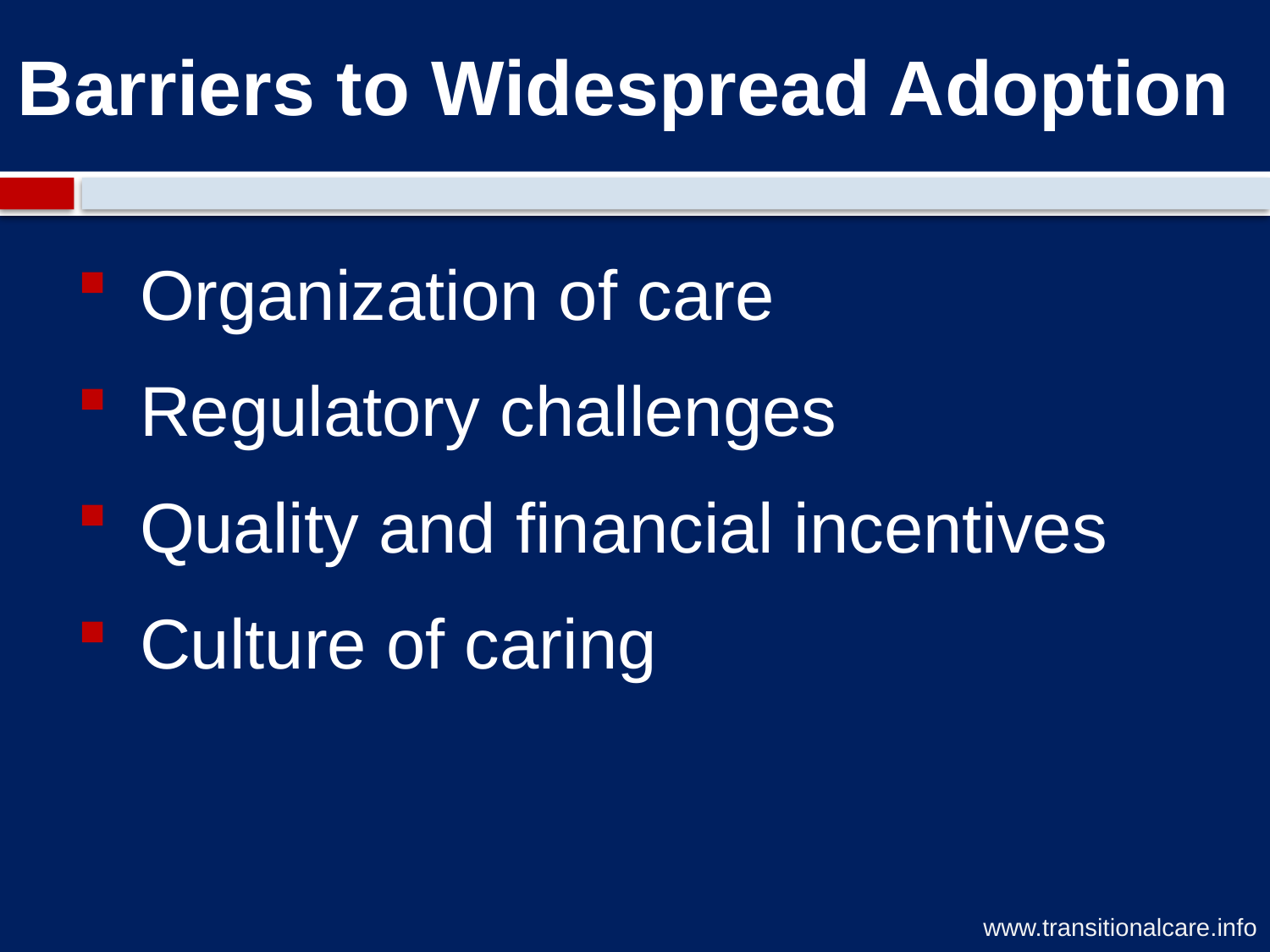

Barriers to Widespread Adoption
Organization of care
Regulatory challenges
Quality and financial incentives
Culture of caring
www.transitionalcare.info